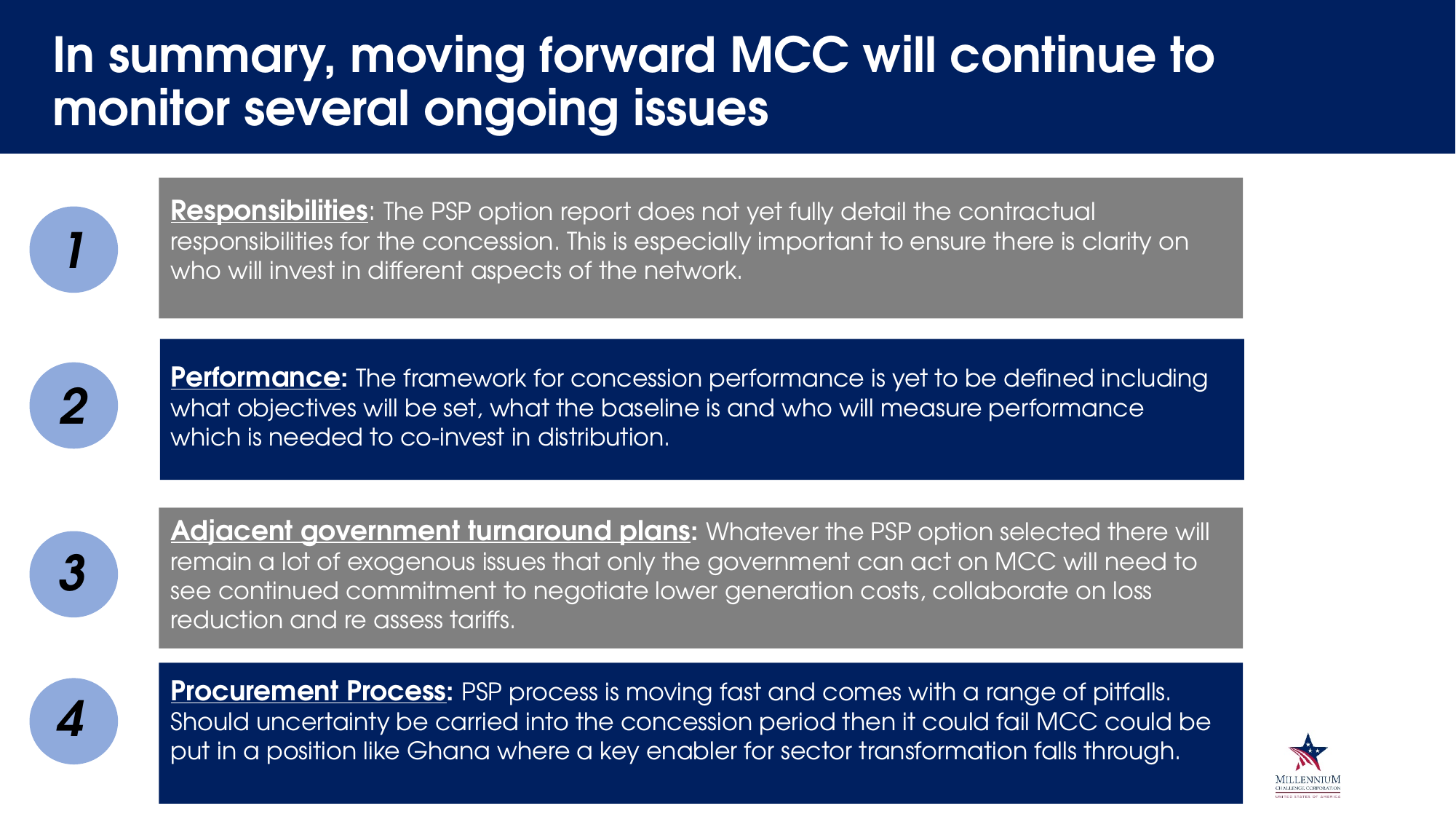

# In summary, moving forward MCC will continue to monitor several ongoing issues

Responsibilities: The PSP option report does not yet fully detail the contractual responsibilities for the concession. This is especially important to ensure there is clarity on who will invest in different aspects of the network.

1

Performance: The framework for concession performance is yet to be defined including what objectives will be set, what the baseline is and who will measure performance which is needed to co-invest in distribution.

2

Adjacent government turnaround plans: Whatever the PSP option selected there will remain a lot of exogenous issues that only the government can act on MCC will need to see continued commitment to negotiate lower generation costs, collaborate on loss reduction and re assess tariffs.

3

Procurement Process: PSP process is moving fast and comes with a range of pitfalls. Should uncertainty be carried into the concession period then it could fail MCC could be put in a position like Ghana where a key enabler for sector transformation falls through.

4